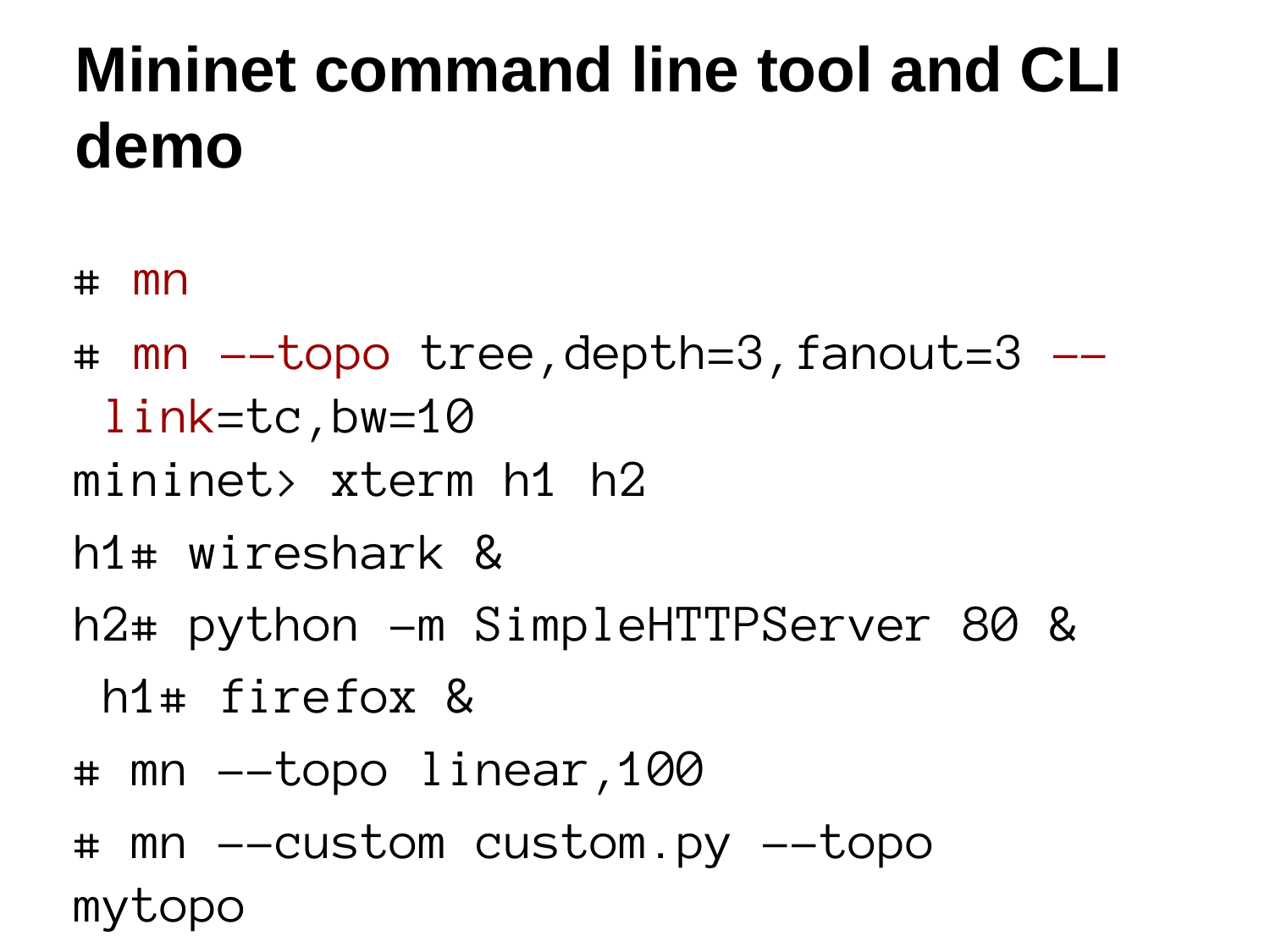

# Mininet command line tool and CLI  demo
#	mn
#	mn --topo tree,depth=3,fanout=3 --  link=tc,bw=10
mininet> xterm h1 h2
h1# wireshark &
h2# python -m SimpleHTTPServer 80 &  h1# firefox &
# mn --topo linear,100
# mn --custom custom.py --topo mytopo